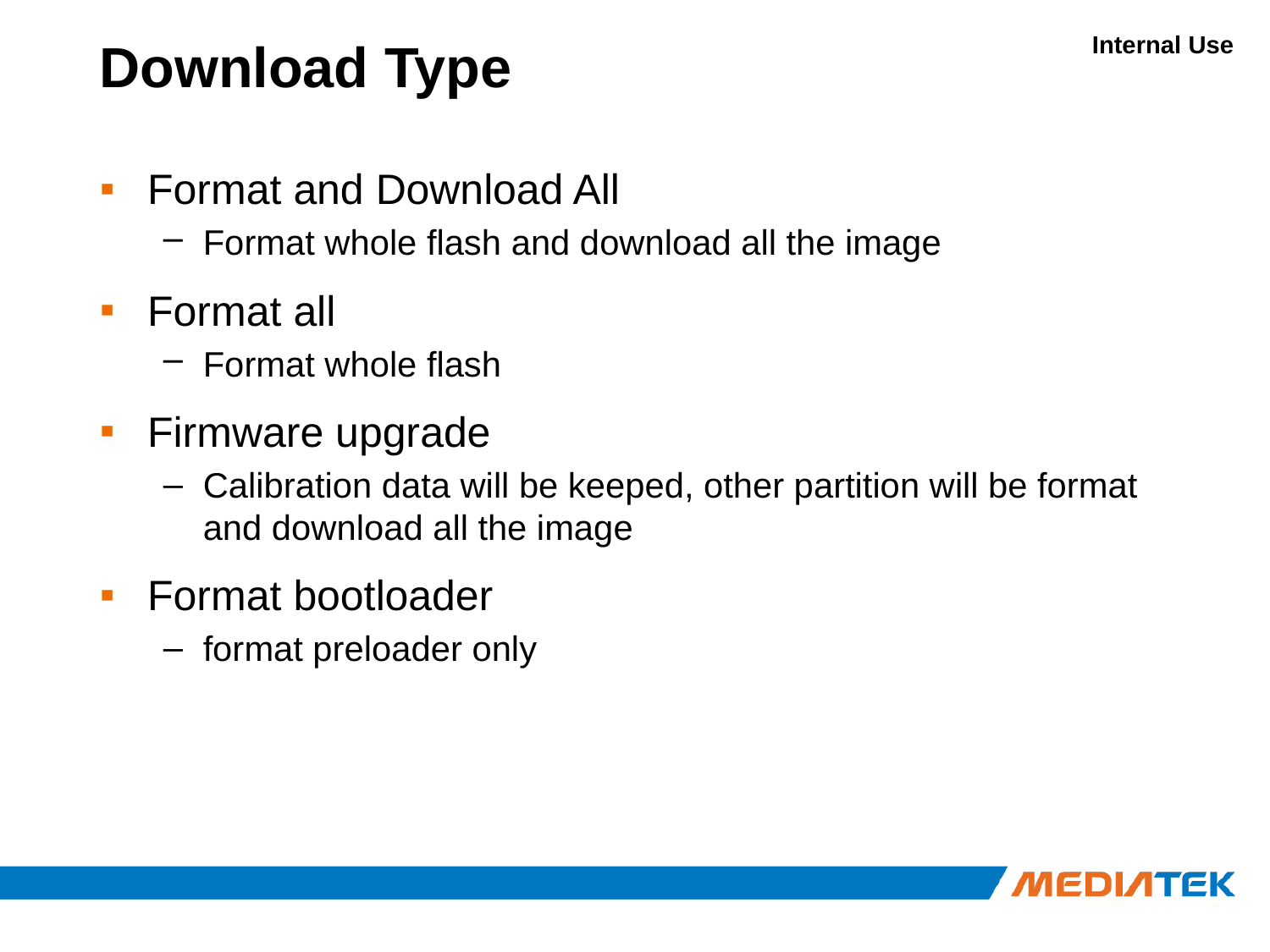

# Download Type
Format and Download All
Format whole flash and download all the image
Format all
Format whole flash
Firmware upgrade
Calibration data will be keeped, other partition will be format and download all the image
Format bootloader
format preloader only